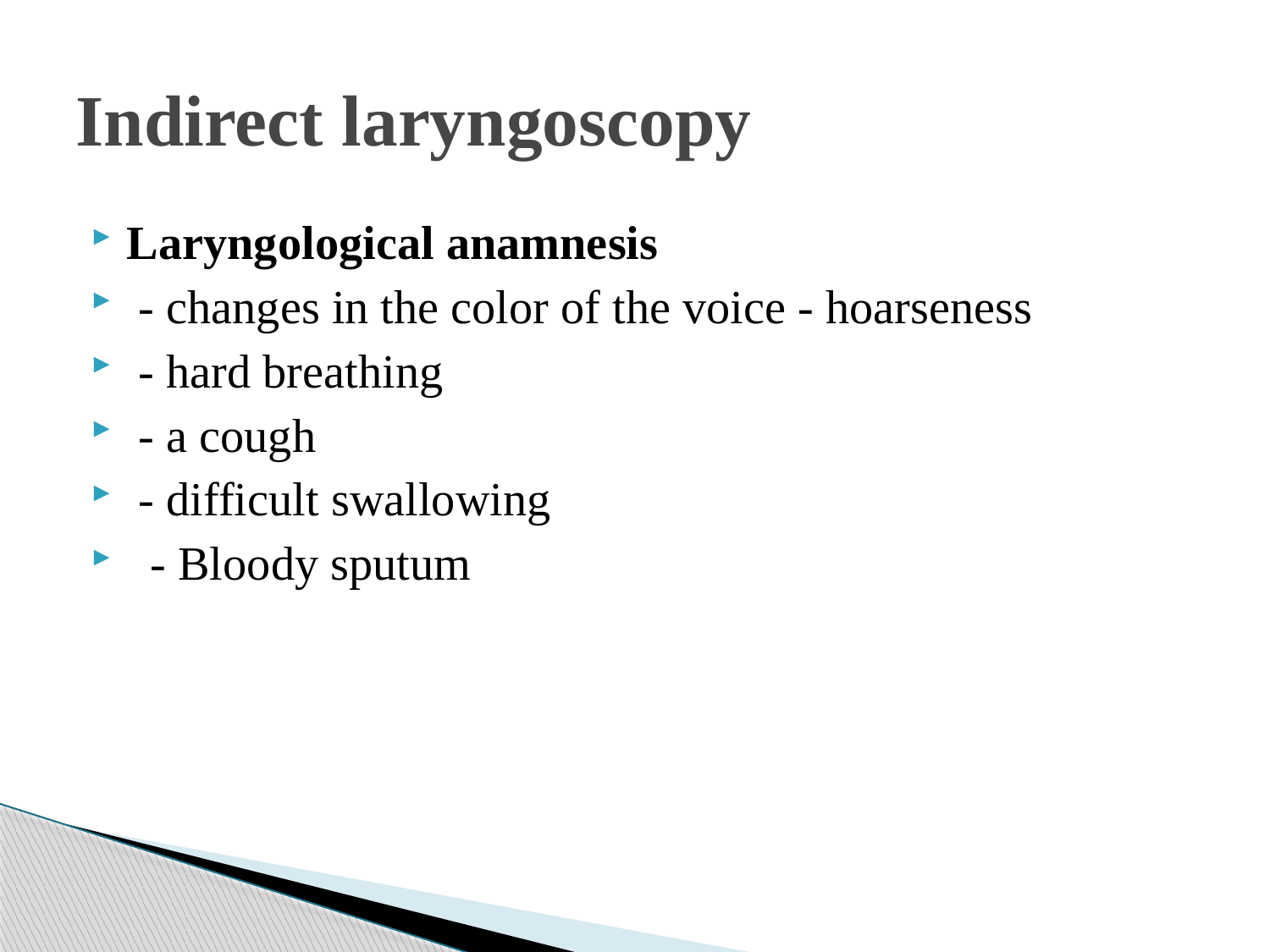

# Indirect laryngoscopy
Laryngological anamnesis
 - changes in the color of the voice - hoarseness
 - hard breathing
 - a cough
 - difficult swallowing
  - Bloody sputum